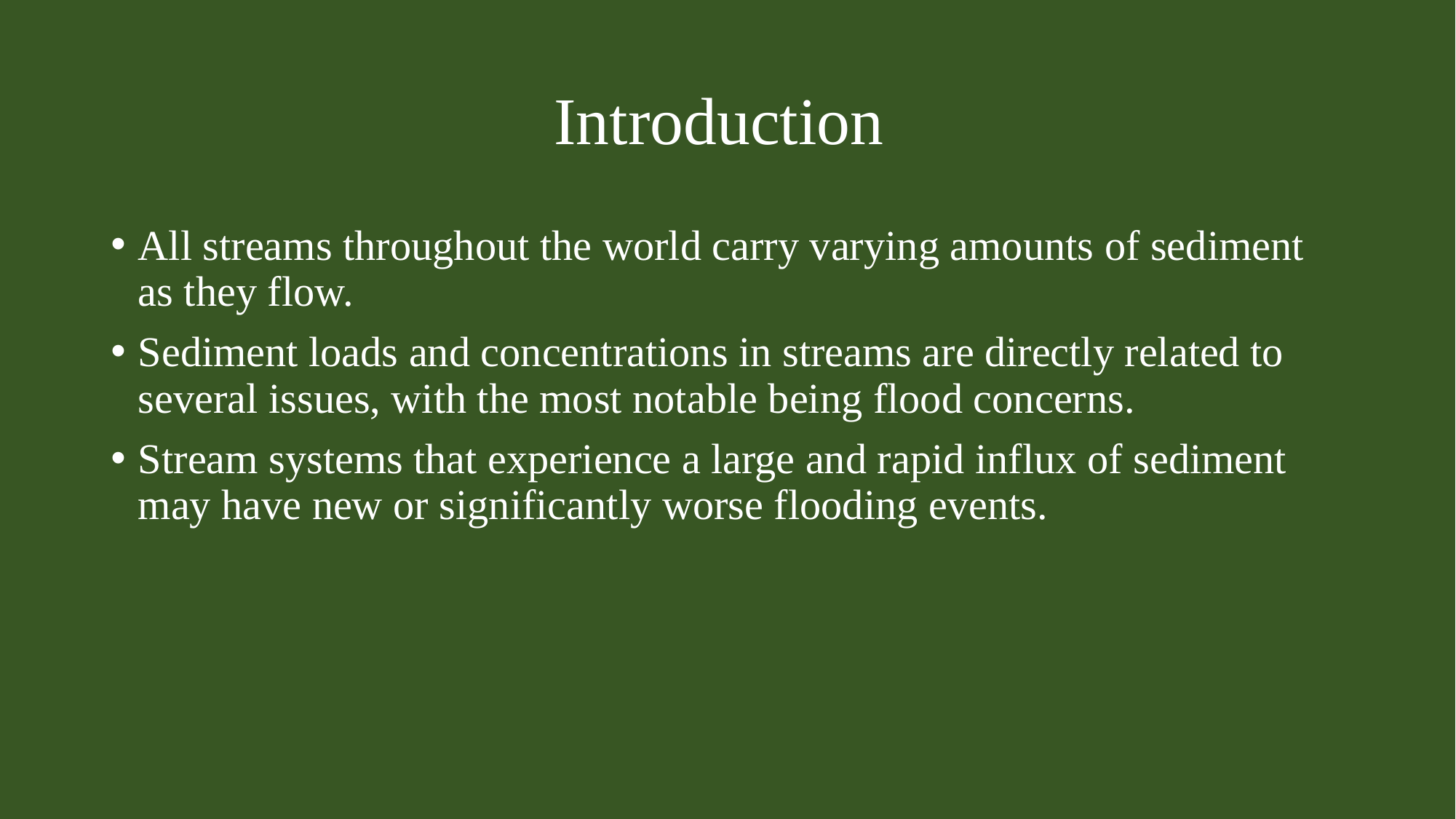

# Introduction
All streams throughout the world carry varying amounts of sediment as they flow.
Sediment loads and concentrations in streams are directly related to several issues, with the most notable being flood concerns.
Stream systems that experience a large and rapid influx of sediment may have new or significantly worse flooding events.